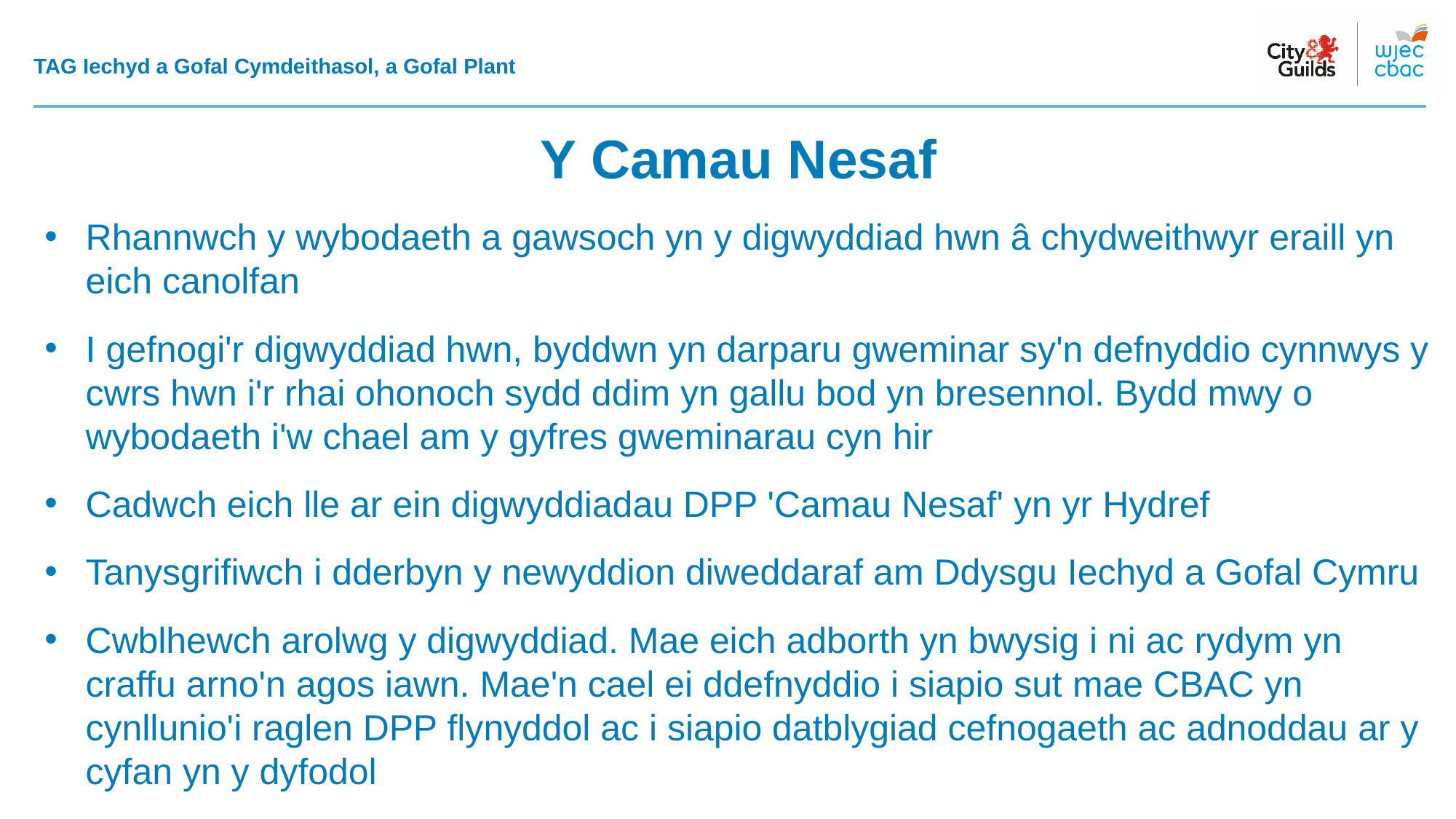

# TAG Iechyd a Gofal Cymdeithasol, a Gofal Plant
Y Camau Nesaf
Rhannwch y wybodaeth a gawsoch yn y digwyddiad hwn â chydweithwyr eraill yn eich canolfan
I gefnogi'r digwyddiad hwn, byddwn yn darparu gweminar sy'n defnyddio cynnwys y cwrs hwn i'r rhai ohonoch sydd ddim yn gallu bod yn bresennol. Bydd mwy o wybodaeth i'w chael am y gyfres gweminarau cyn hir
Cadwch eich lle ar ein digwyddiadau DPP 'Camau Nesaf' yn yr Hydref
Tanysgrifiwch i dderbyn y newyddion diweddaraf am Ddysgu Iechyd a Gofal Cymru
Cwblhewch arolwg y digwyddiad. Mae eich adborth yn bwysig i ni ac rydym yn craffu arno'n agos iawn. Mae'n cael ei ddefnyddio i siapio sut mae CBAC yn cynllunio'i raglen DPP flynyddol ac i siapio datblygiad cefnogaeth ac adnoddau ar y cyfan yn y dyfodol